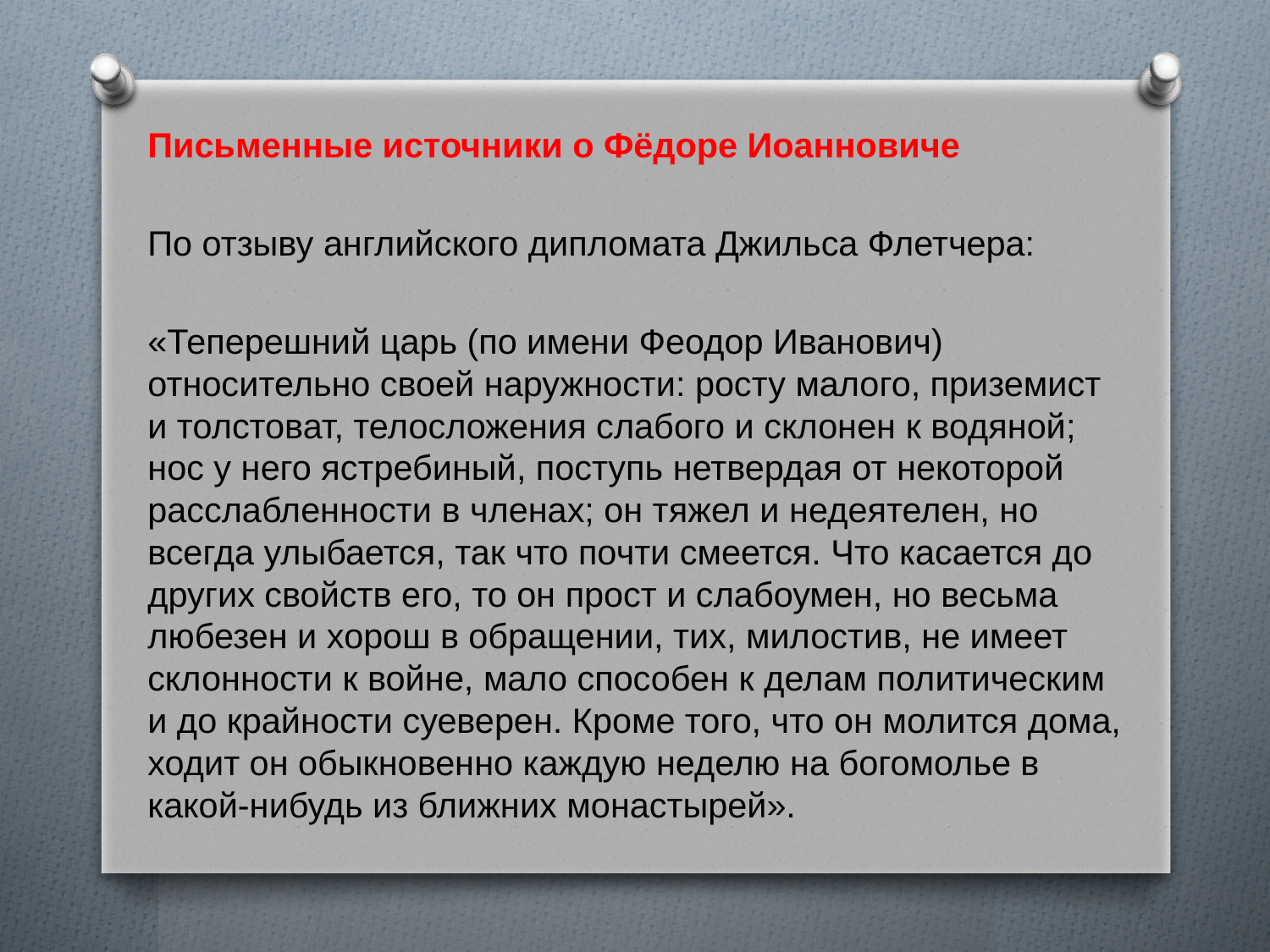

Письменные источники о Фёдоре Иоанновиче

По отзыву английского дипломата Джильса Флетчера:

«Теперешний царь (по имени Феодор Иванович) относительно своей наружности: росту малого, приземист и толстоват, телосложения слабого и склонен к водяной; нос у него ястребиный, поступь нетвердая от некоторой расслабленности в членах; он тяжел и недеятелен, но всегда улыбается, так что почти смеется. Что касается до других свойств его, то он прост и слабоумен, но весьма любезен и хорош в обращении, тих, милостив, не имеет склонности к войне, мало способен к делам политическим и до крайности суеверен. Кроме того, что он молится дома, ходит он обыкновенно каждую неделю на богомолье в какой-нибудь из ближних монастырей».